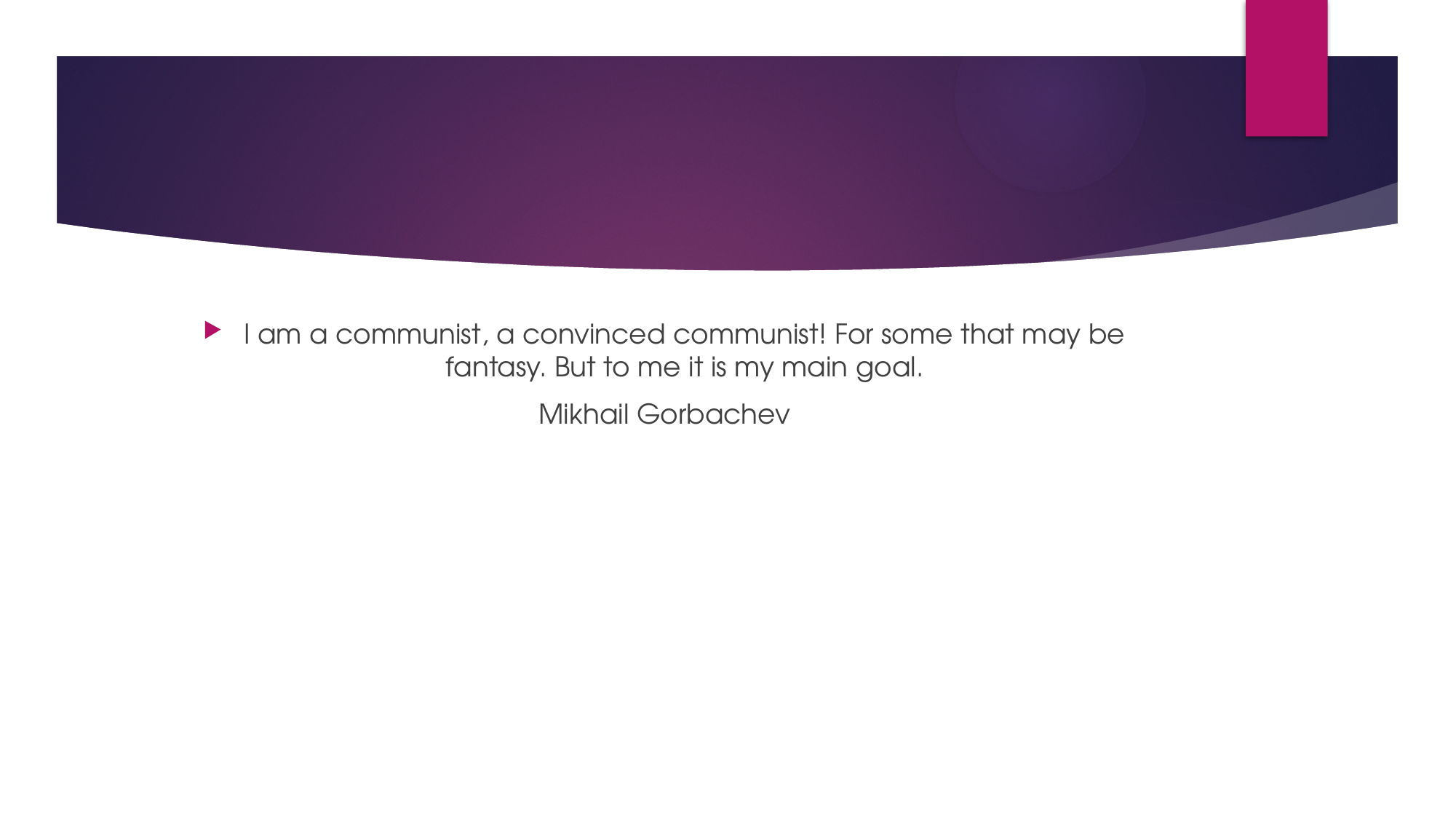

#
I am a communist, a convinced communist! For some that may be fantasy. But to me it is my main goal.
Mikhail Gorbachev